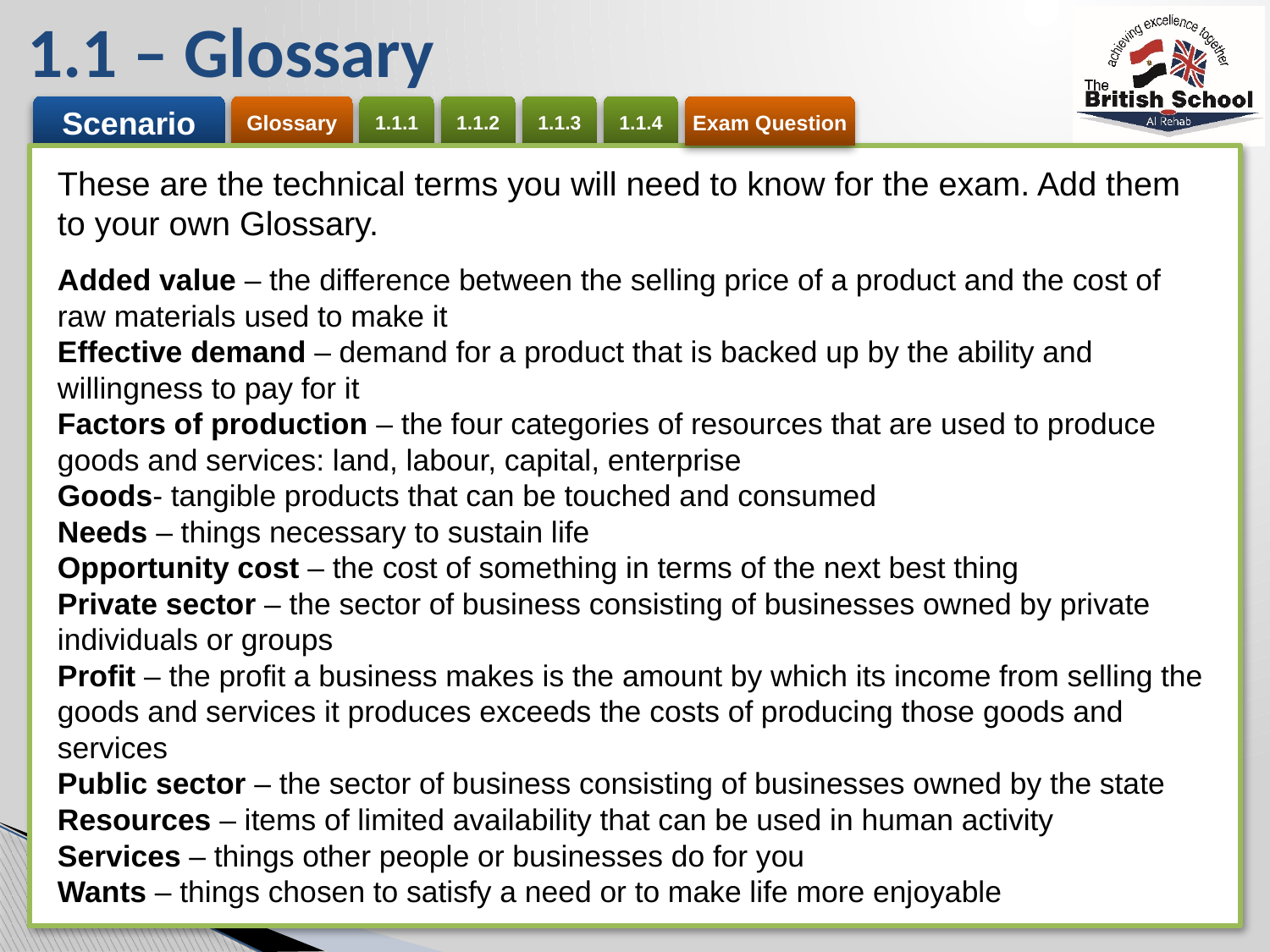

# 1.1 – Glossary
These are the technical terms you will need to know for the exam. Add them to your own Glossary.
Added value – the difference between the selling price of a product and the cost of raw materials used to make it
Effective demand – demand for a product that is backed up by the ability and willingness to pay for it
Factors of production – the four categories of resources that are used to produce goods and services: land, labour, capital, enterprise
Goods- tangible products that can be touched and consumed
Needs – things necessary to sustain life
Opportunity cost – the cost of something in terms of the next best thing
Private sector – the sector of business consisting of businesses owned by private individuals or groups
Profit – the profit a business makes is the amount by which its income from selling the goods and services it produces exceeds the costs of producing those goods and services
Public sector – the sector of business consisting of businesses owned by the state
Resources – items of limited availability that can be used in human activity
Services – things other people or businesses do for you
Wants – things chosen to satisfy a need or to make life more enjoyable